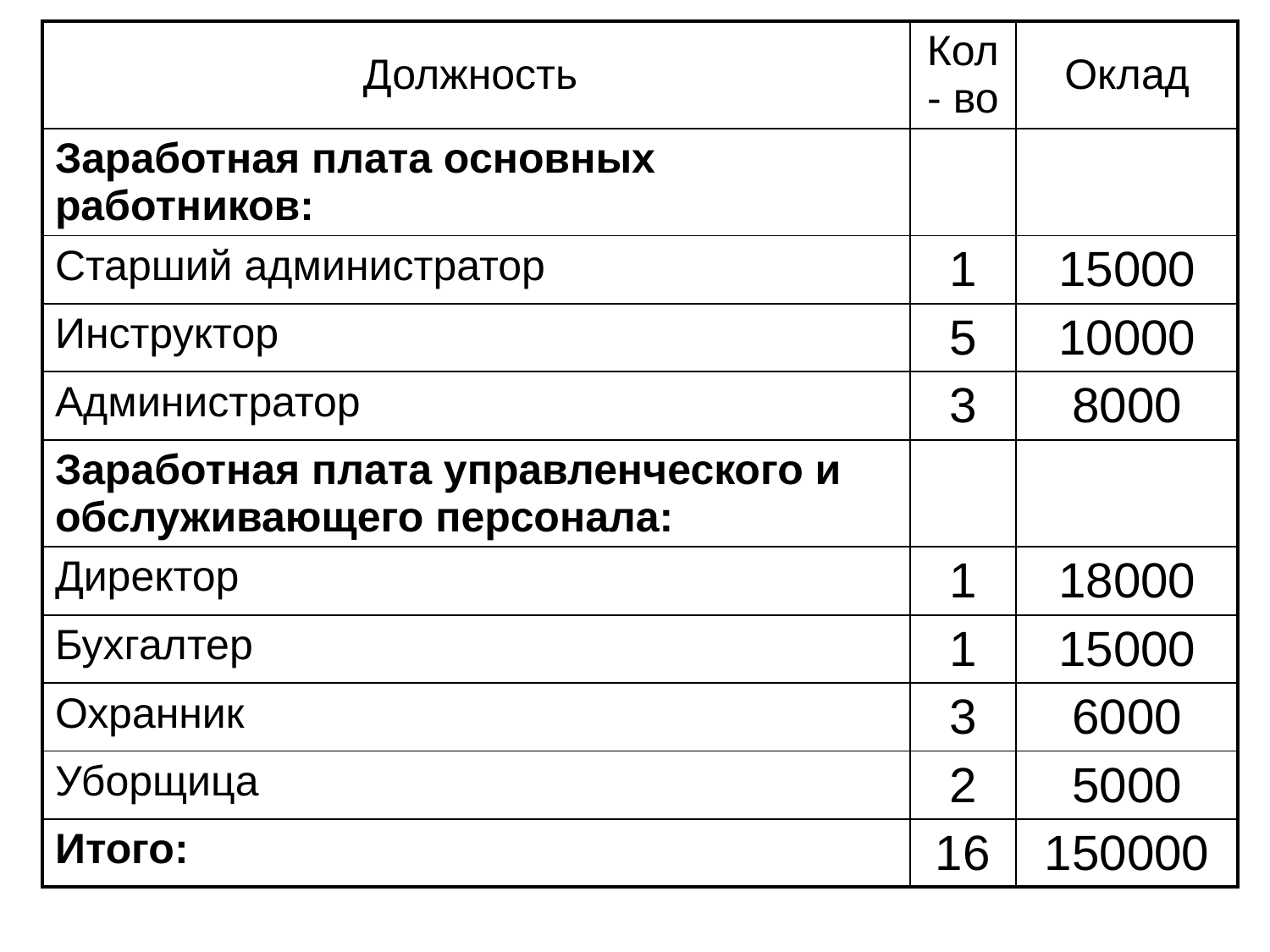

| Должность | Кол - во | Оклад |
| --- | --- | --- |
| Заработная плата основных работников: |  |  |
| Старший администратор | 1 | 15000 |
| Инструктор | 5 | 10000 |
| Администратор | 3 | 8000 |
| Заработная плата управленческого и обслуживающего персонала: |  |  |
| Директор | 1 | 18000 |
| Бухгалтер | 1 | 15000 |
| Охранник | 3 | 6000 |
| Уборщица | 2 | 5000 |
| Итого: | 16 | 150000 |